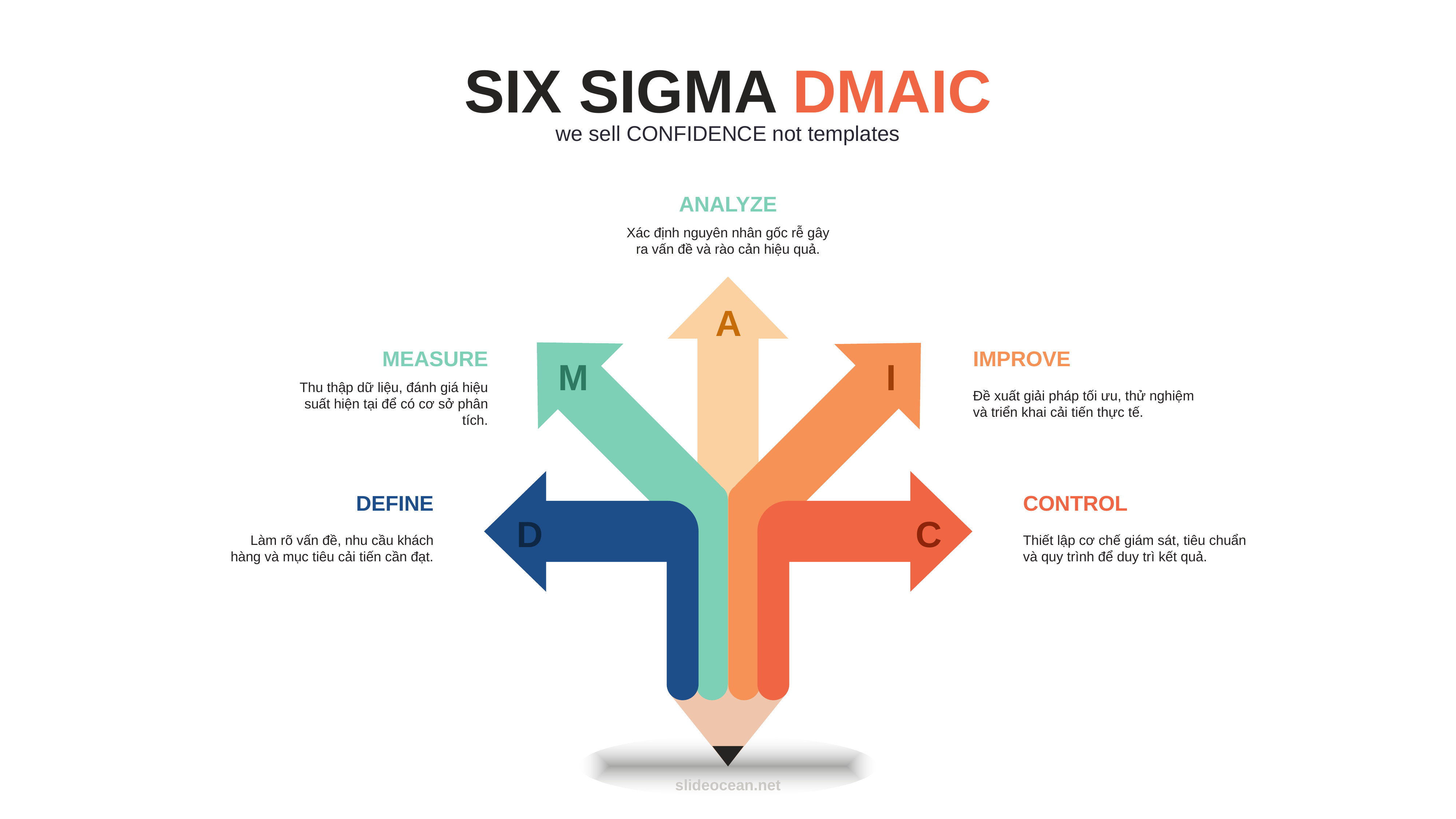

SIX SIGMA DMAIC
we sell CONFIDENCE not templates
ANALYZE
Xác định nguyên nhân gốc rễ gây ra vấn đề và rào cản hiệu quả.

A

MEASURE
IMPROVE
M
I
Thu thập dữ liệu, đánh giá hiệu suất hiện tại để có cơ sở phân tích.
Đề xuất giải pháp tối ưu, thử nghiệm và triển khai cải tiến thực tế.

DEFINE
CONTROL

D
C
Làm rõ vấn đề, nhu cầu khách hàng và mục tiêu cải tiến cần đạt.
Thiết lập cơ chế giám sát, tiêu chuẩn và quy trình để duy trì kết quả.

slideocean.net